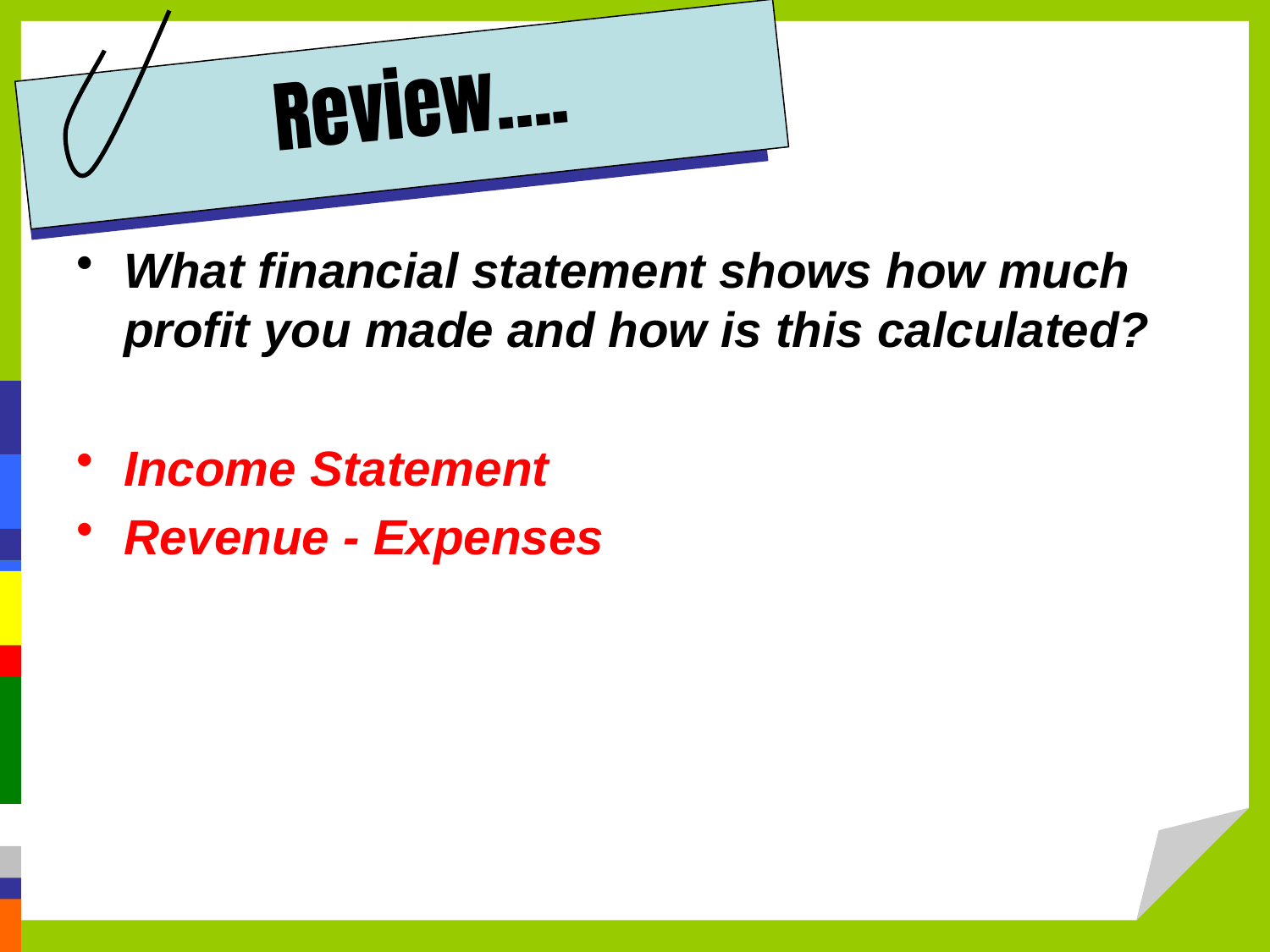

Review….
What financial statement shows how much profit you made and how is this calculated?

Income Statement
Revenue - Expenses